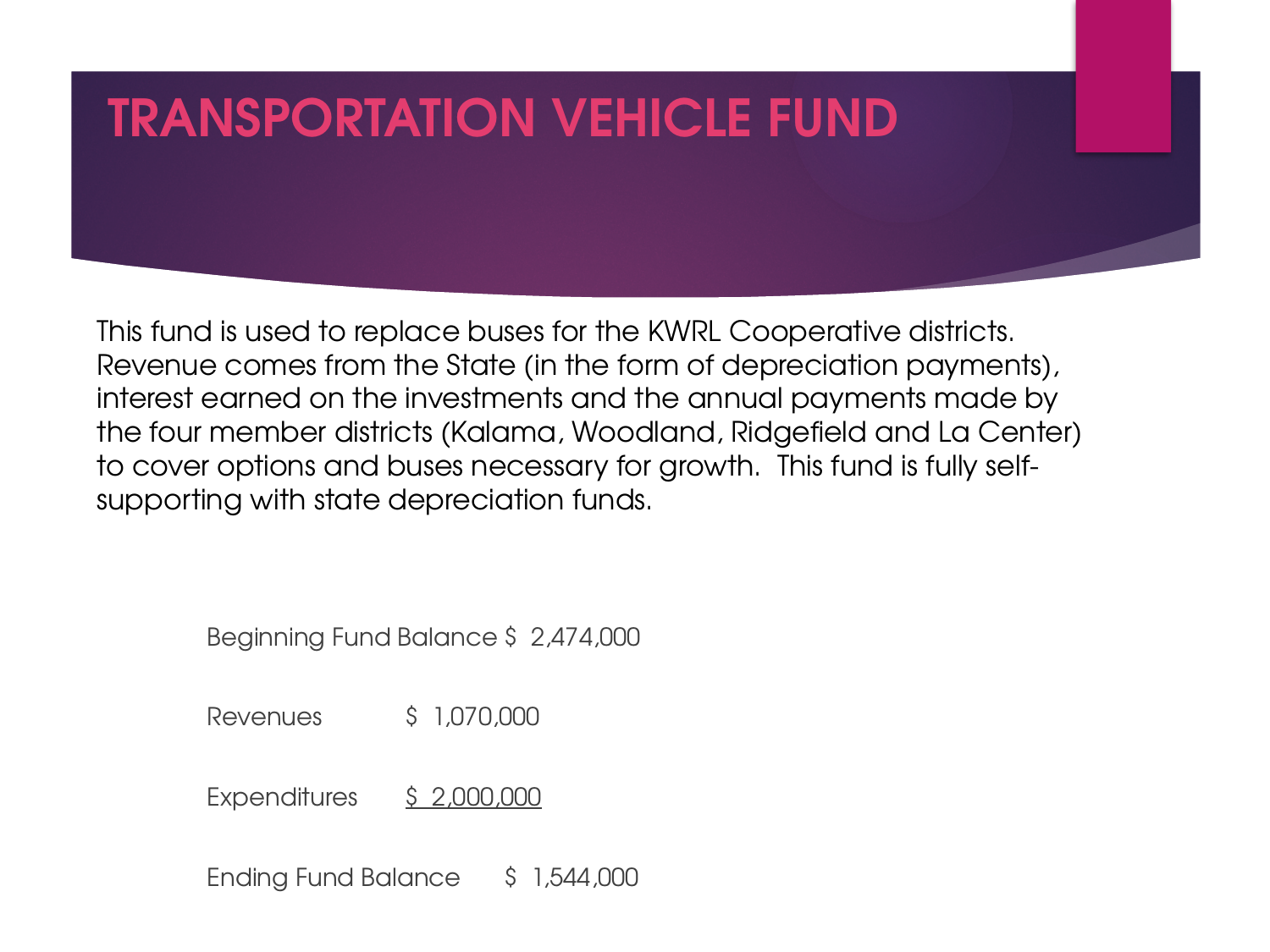

# TRANSPORTATION VEHICLE FUND
This fund is used to replace buses for the KWRL Cooperative districts.  Revenue comes from the State (in the form of depreciation payments), interest earned on the investments and the annual payments made by the four member districts (Kalama, Woodland, Ridgefield and La Center) to cover options and buses necessary for growth.  This fund is fully self-supporting with state depreciation funds.

	Beginning Fund Balance			$  2,474,000

	Revenues						$  1,070,000

	Expenditures					$  2,000,000

	Ending Fund Balance			$  1,544,000